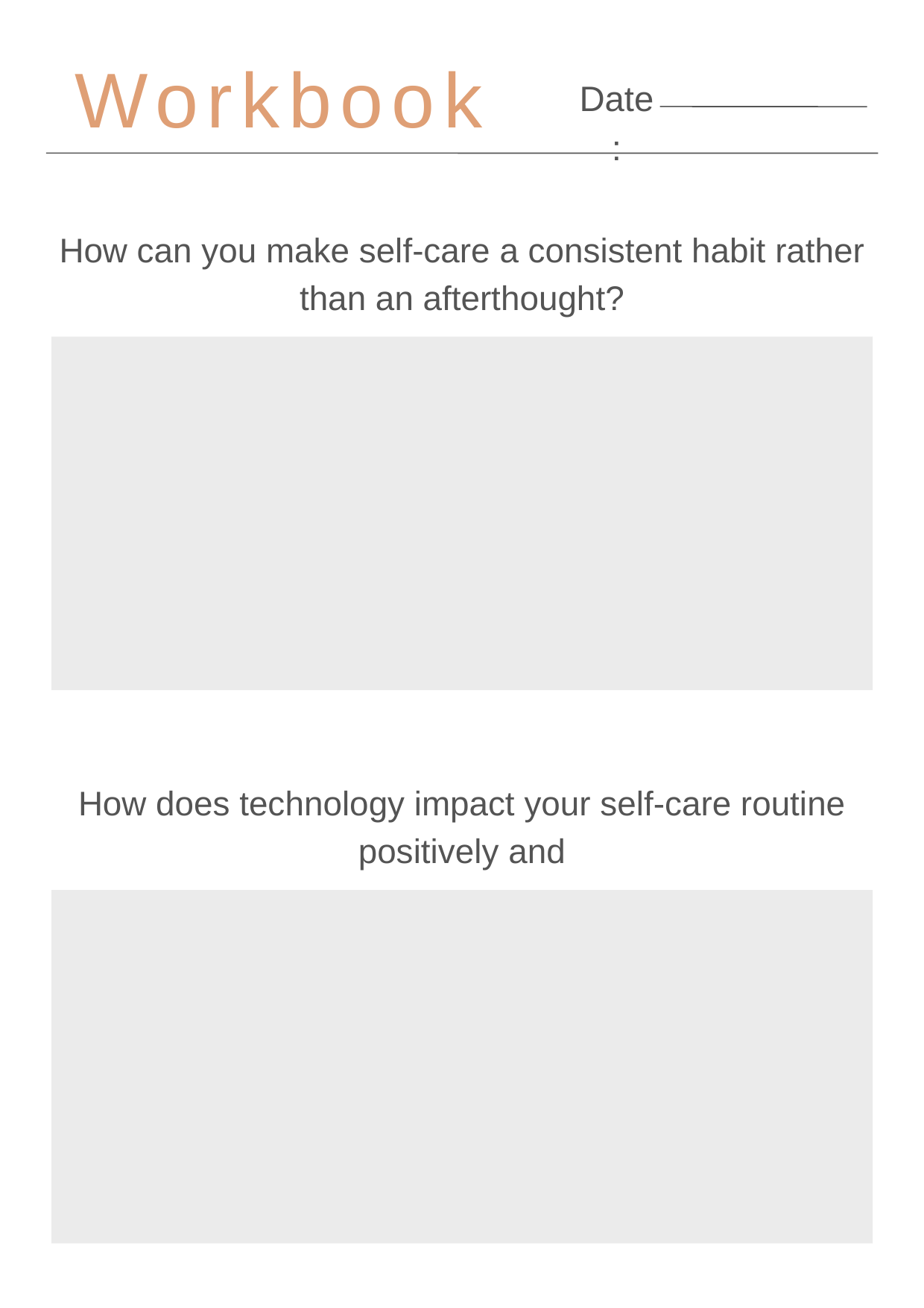

Workbook
Date:

How can you make self-care a consistent habit rather than an afterthought?

How does technology impact your self-care routine positively and